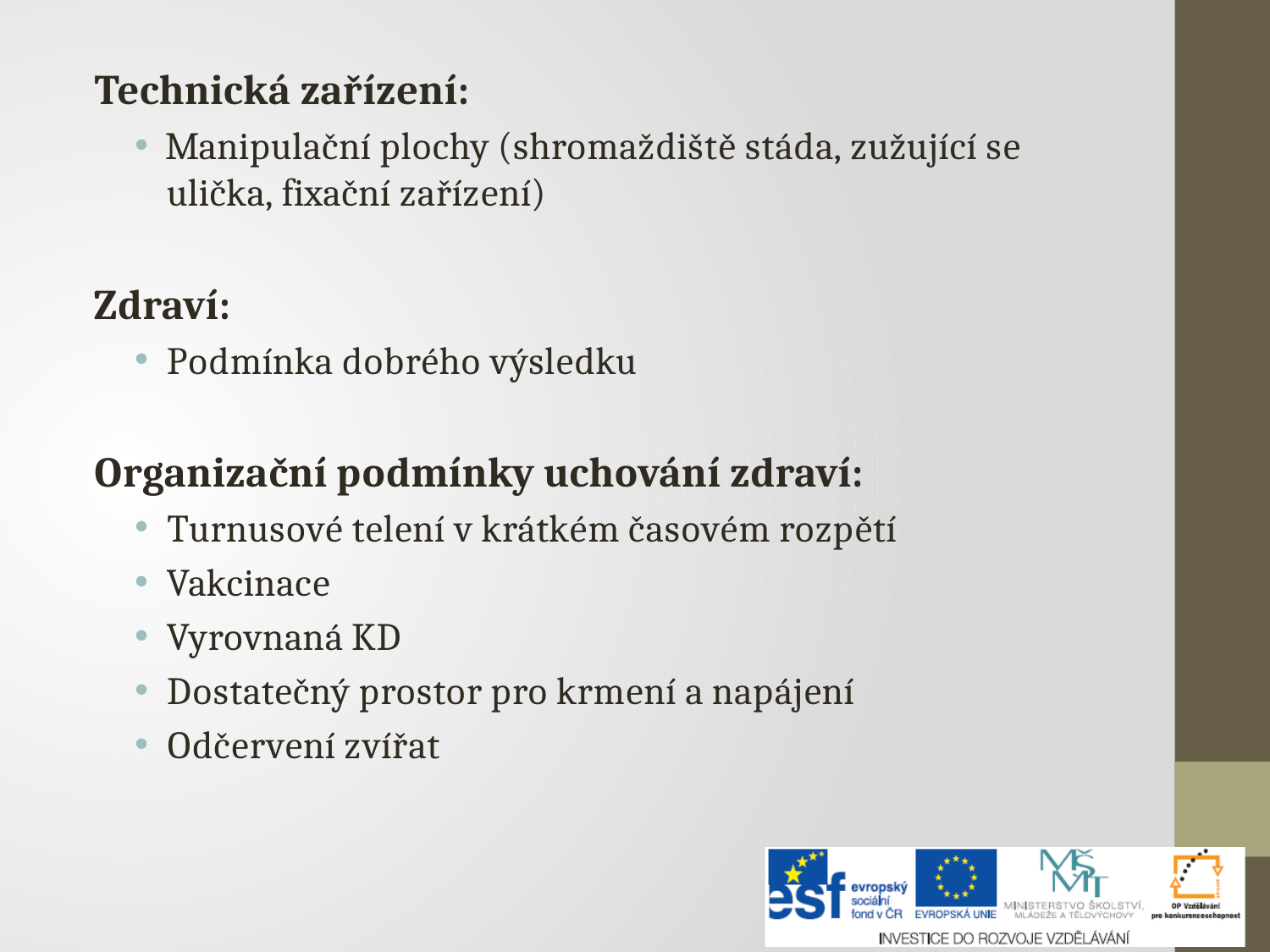

Technická zařízení:
Manipulační plochy (shromaždiště stáda, zužující se ulička, fixační zařízení)

Zdraví:
Podmínka dobrého výsledku

Organizační podmínky uchování zdraví:
Turnusové telení v krátkém časovém rozpětí
Vakcinace
Vyrovnaná KD
Dostatečný prostor pro krmení a napájení
Odčervení zvířat